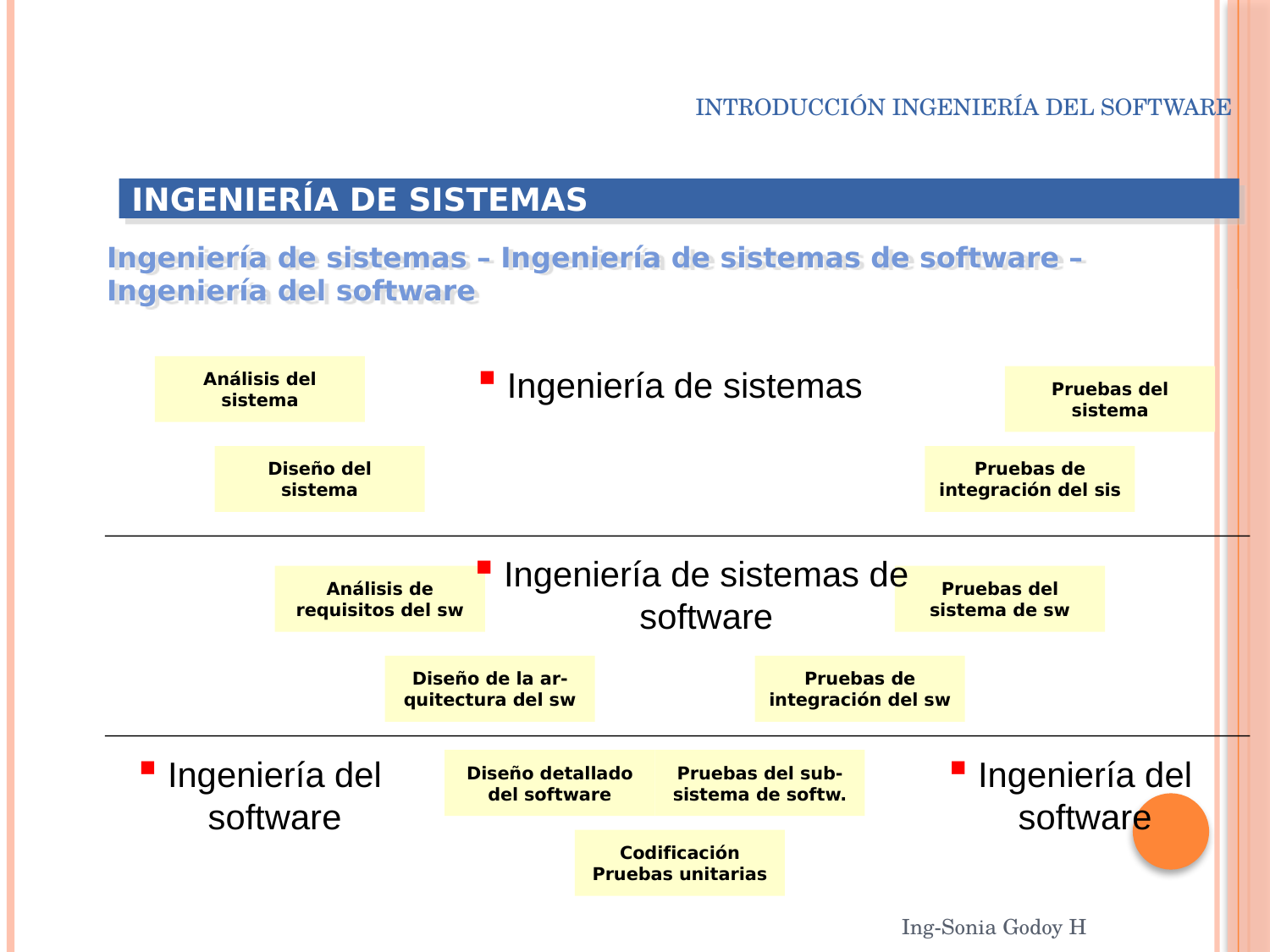

# Introducción Ingeniería del Software
INGENIERÍA DE SISTEMAS
Ingeniería de sistemas – Ingeniería de sistemas de software – Ingeniería del software
Análisis del sistema
Ingeniería de sistemas
Pruebas del sistema
Diseño del sistema
Pruebas de integración del sis

Ingeniería de sistemas de software
Análisis de requisitos del sw
Pruebas del sistema de sw
Diseño de la ar-quitectura del sw
Pruebas de integración del sw

Ingeniería del software
Ingeniería del software
Diseño detallado del software
Pruebas del sub-sistema de softw.
Codificación
Pruebas unitarias
Ing-Sonia Godoy H